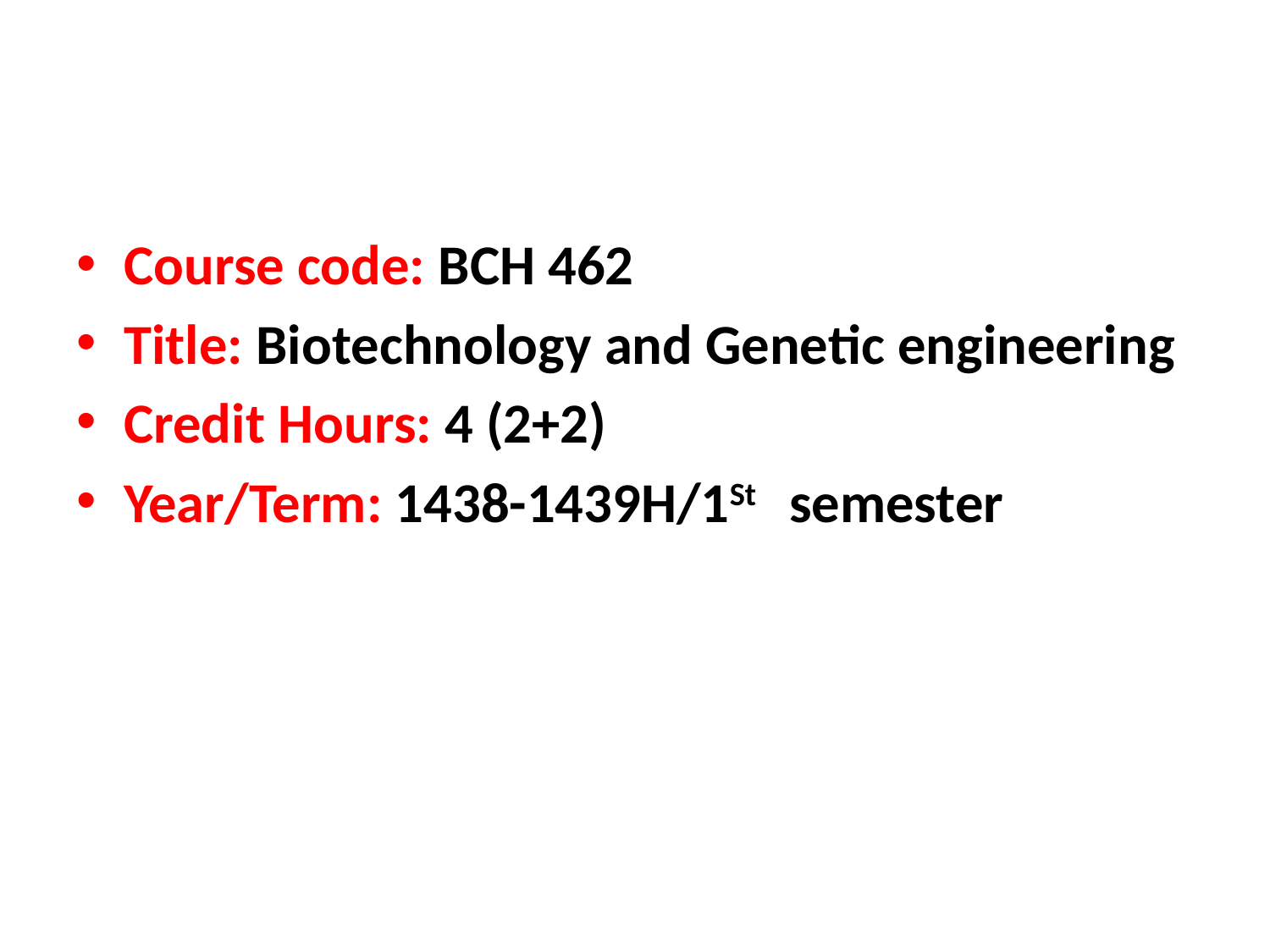

Course code: BCH 462
Title: Biotechnology and Genetic engineering
Credit Hours: 4 (2+2)
Year/Term: 1438-1439H/1St   semester